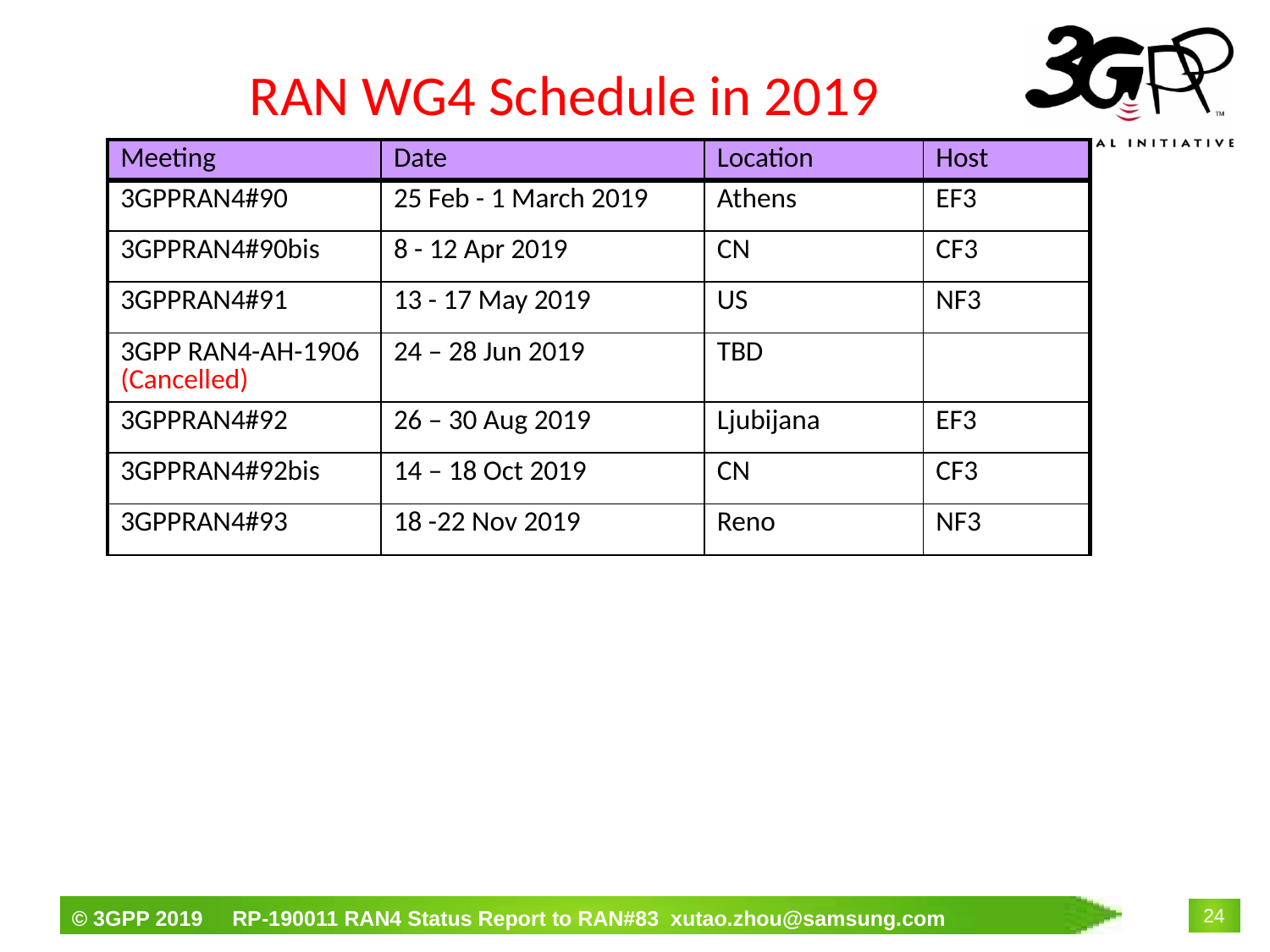

# RAN WG4 Schedule in 2019
| Meeting | Date | Location | Host |
| --- | --- | --- | --- |
| 3GPPRAN4#90 | 25 Feb - 1 March 2019 | Athens | EF3 |
| 3GPPRAN4#90bis | 8 - 12 Apr 2019 | CN | CF3 |
| 3GPPRAN4#91 | 13 - 17 May 2019 | US | NF3 |
| 3GPP RAN4-AH-1906 (Cancelled) | 24 – 28 Jun 2019 | TBD |  |
| 3GPPRAN4#92 | 26 – 30 Aug 2019 | Ljubijana | EF3 |
| 3GPPRAN4#92bis | 14 – 18 Oct 2019 | CN | CF3 |
| 3GPPRAN4#93 | 18 -22 Nov 2019 | Reno | NF3 |